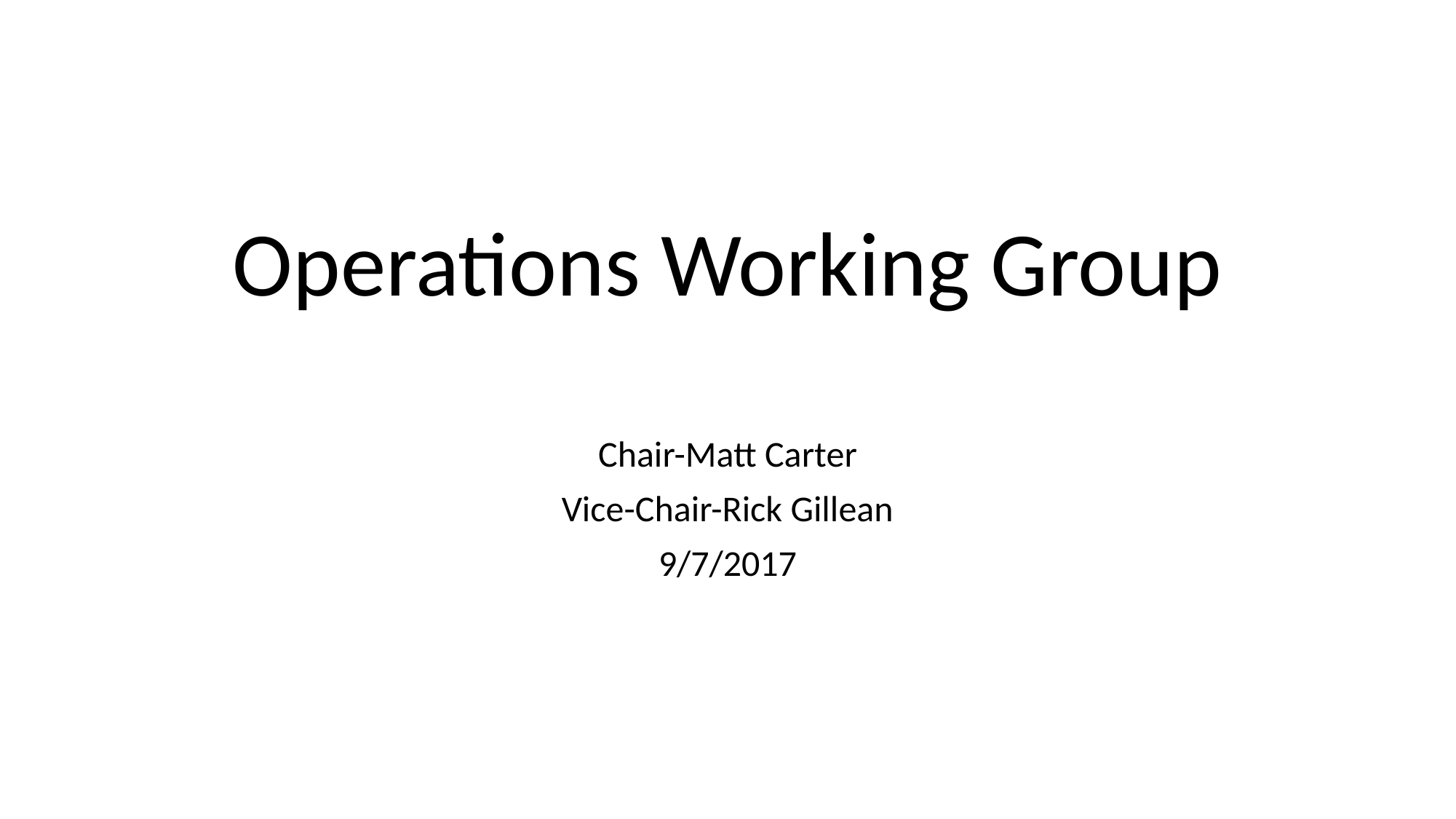

# Operations Working Group
Chair-Matt Carter
Vice-Chair-Rick Gillean
9/7/2017